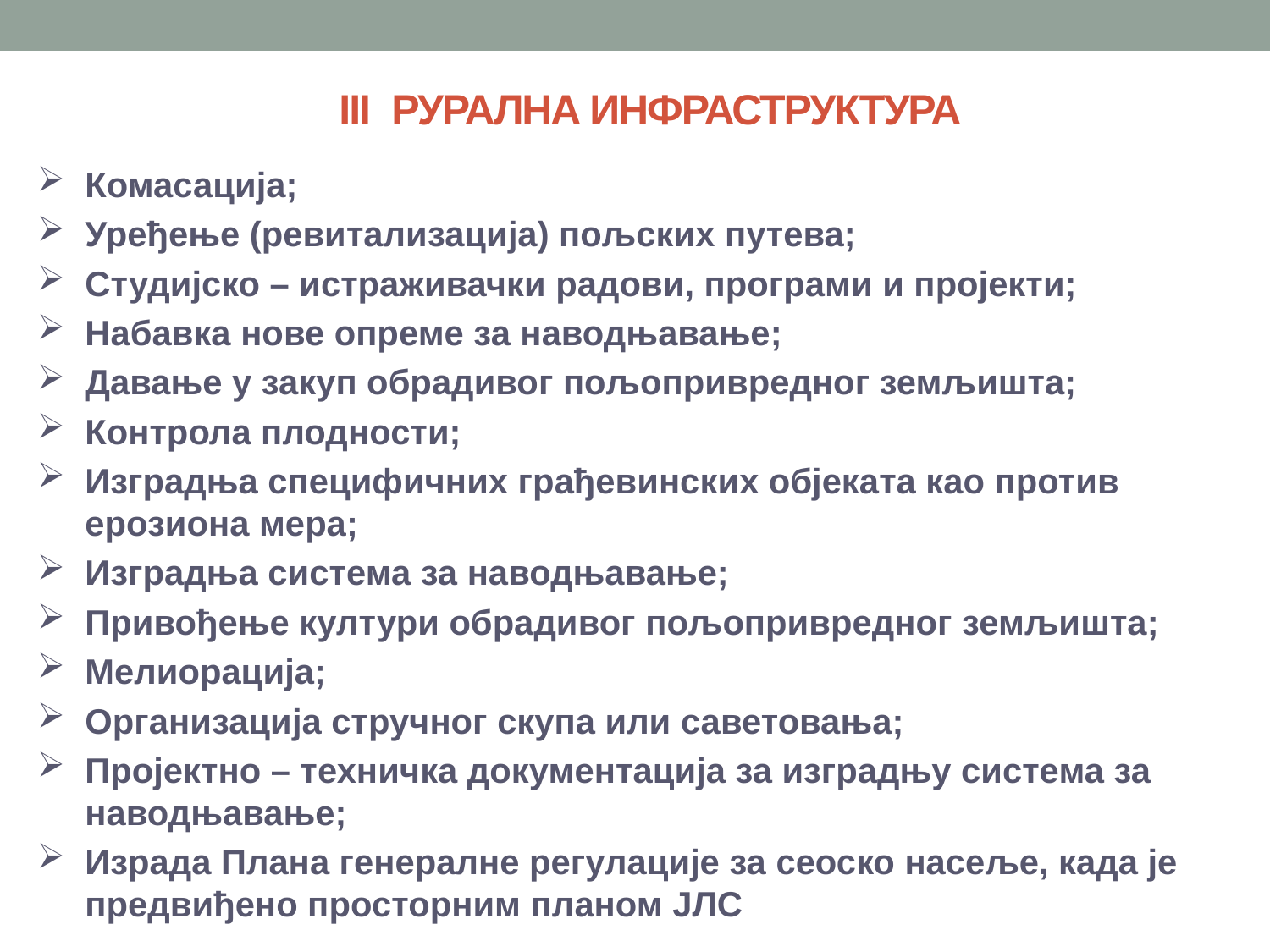

III  Рурална инфраструктура
Комасација;
Уређење (ревитализација) пољских путева;
Студијско – истраживачки радови, програми и пројекти;
Набавка нове опреме за наводњавање;
Давање у закуп обрадивог пољопривредног земљишта;
Контрола плодности;
Изградња специфичних грађевинских објеката као против ерозиона мера;
Изградња система за наводњавање;
Привођење култури обрадивог пољопривредног земљишта;
Мелиорација;
Организација стручног скупа или саветовања;
Пројектно – техничка документација за изградњу система за наводњавање;
Израда Плана генералне регулације за сеоско насеље, када је предвиђено просторним планом ЈЛС